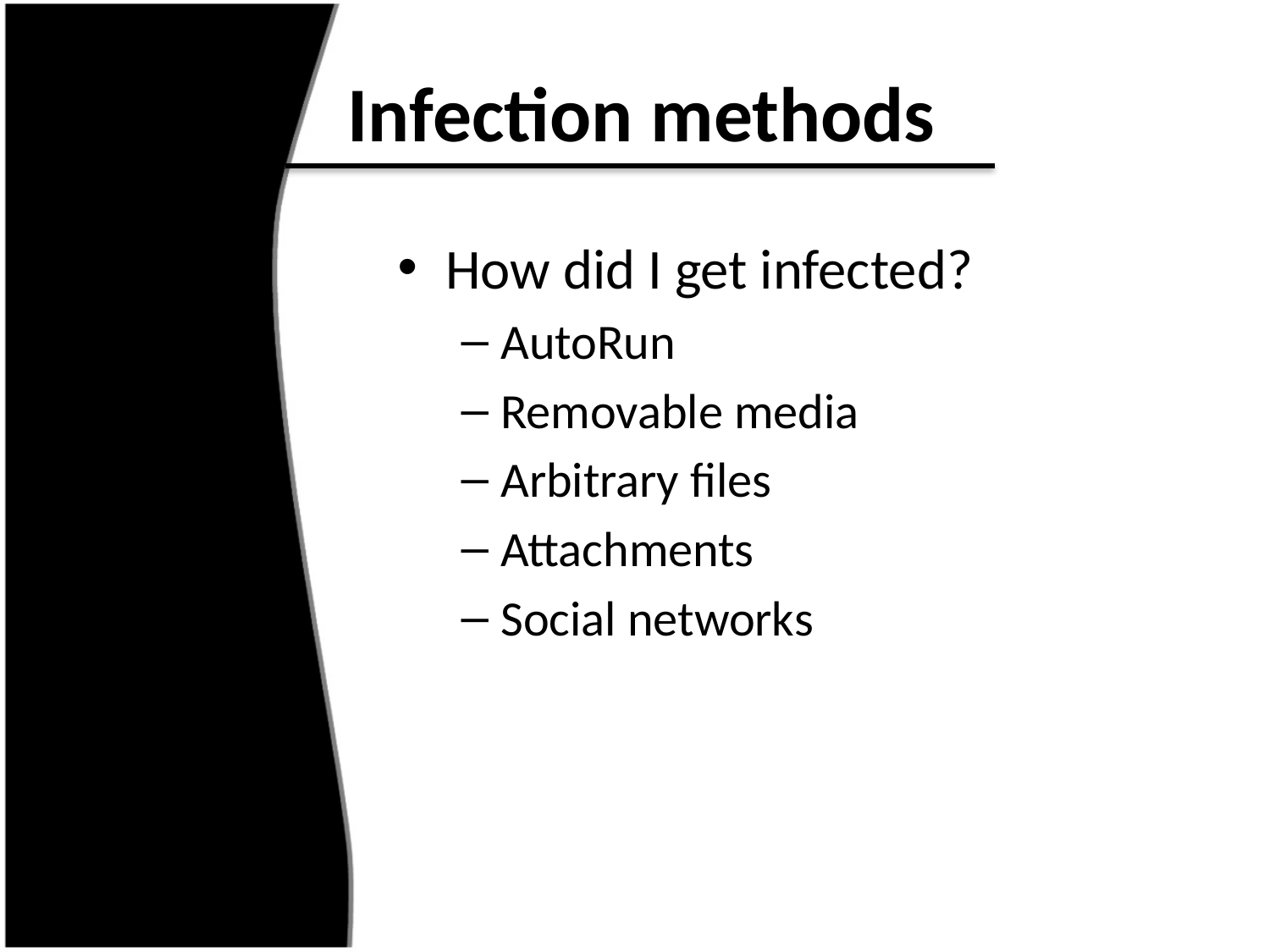

# Infection methods
How did I get infected?
AutoRun
Removable media
Arbitrary files
Attachments
Social networks